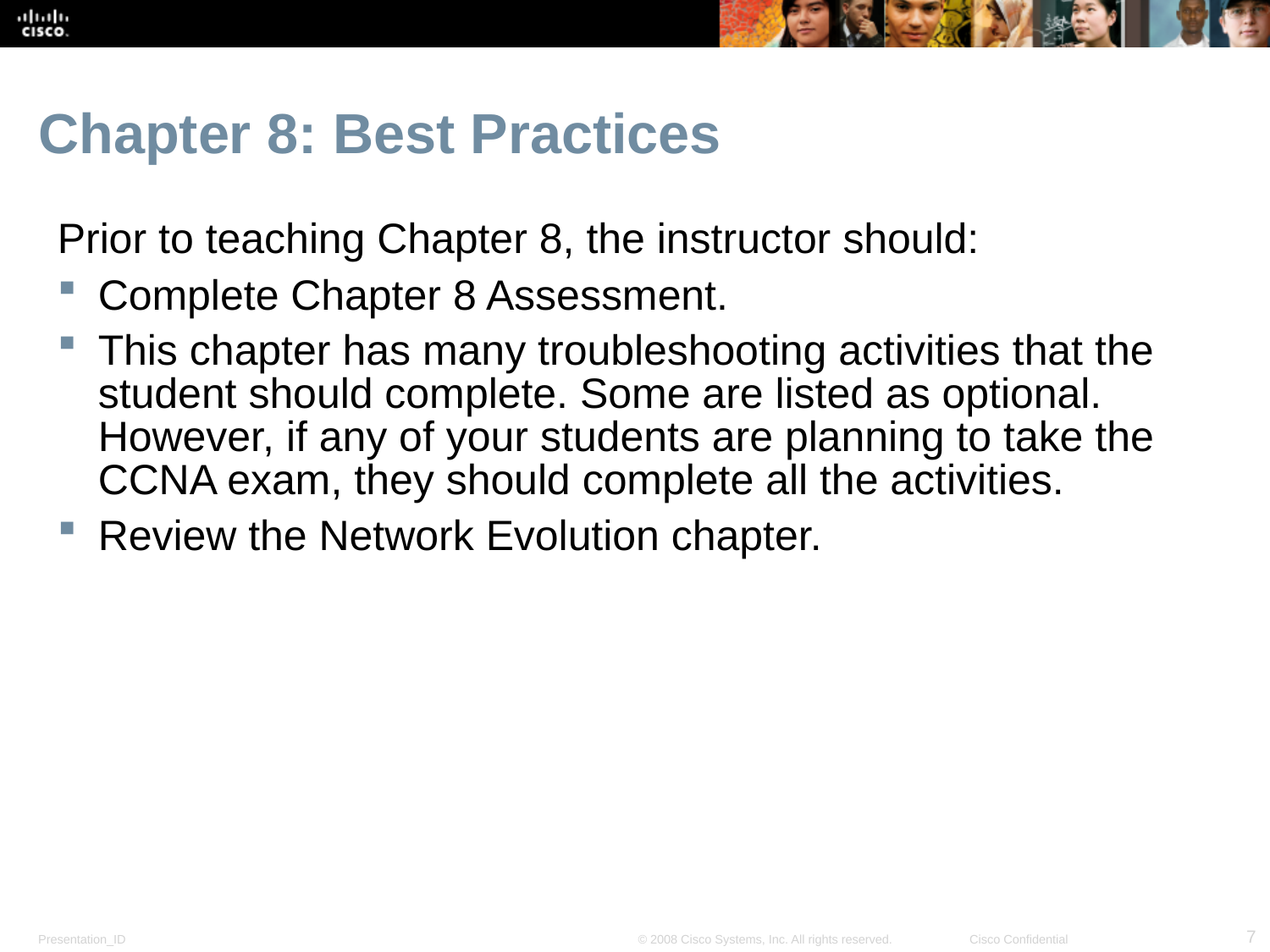

# Chapter 8: Best Practices
Prior to teaching Chapter 8, the instructor should:
Complete Chapter 8 Assessment.
This chapter has many troubleshooting activities that the student should complete. Some are listed as optional. However, if any of your students are planning to take the CCNA exam, they should complete all the activities.
Review the Network Evolution chapter.